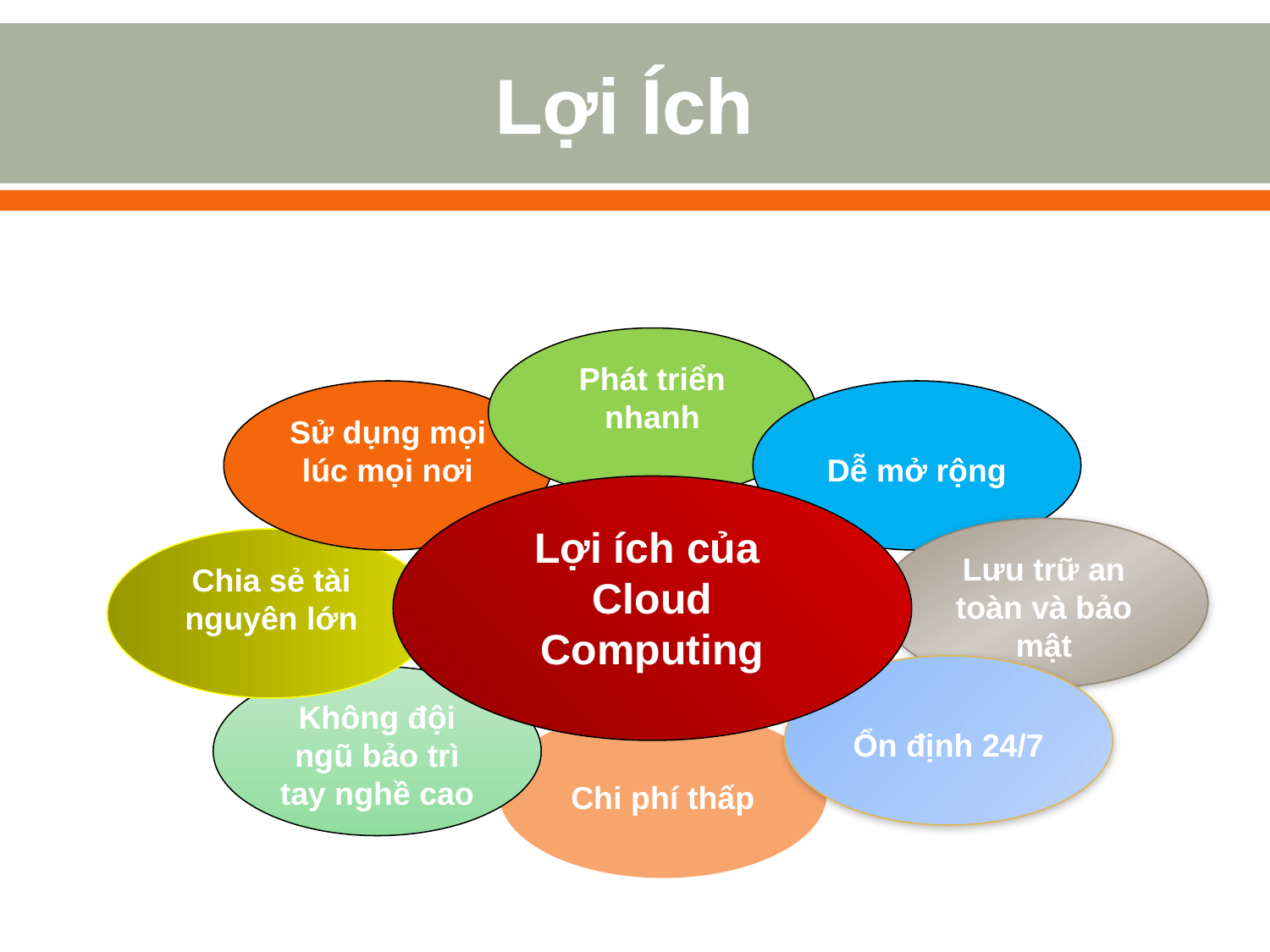

# Lợi Ích
Phát triển nhanh
Sử dụng mọi lúc mọi nơi

Dễ mở rộng
Lợi ích của
Cloud Computing
Lưu trữ an toàn và bảo mật
Chia sẻ tài nguyên lớn

Ổn định 24/7
Không đội ngũ bảo trì tay nghề cao

Chi phí thấp